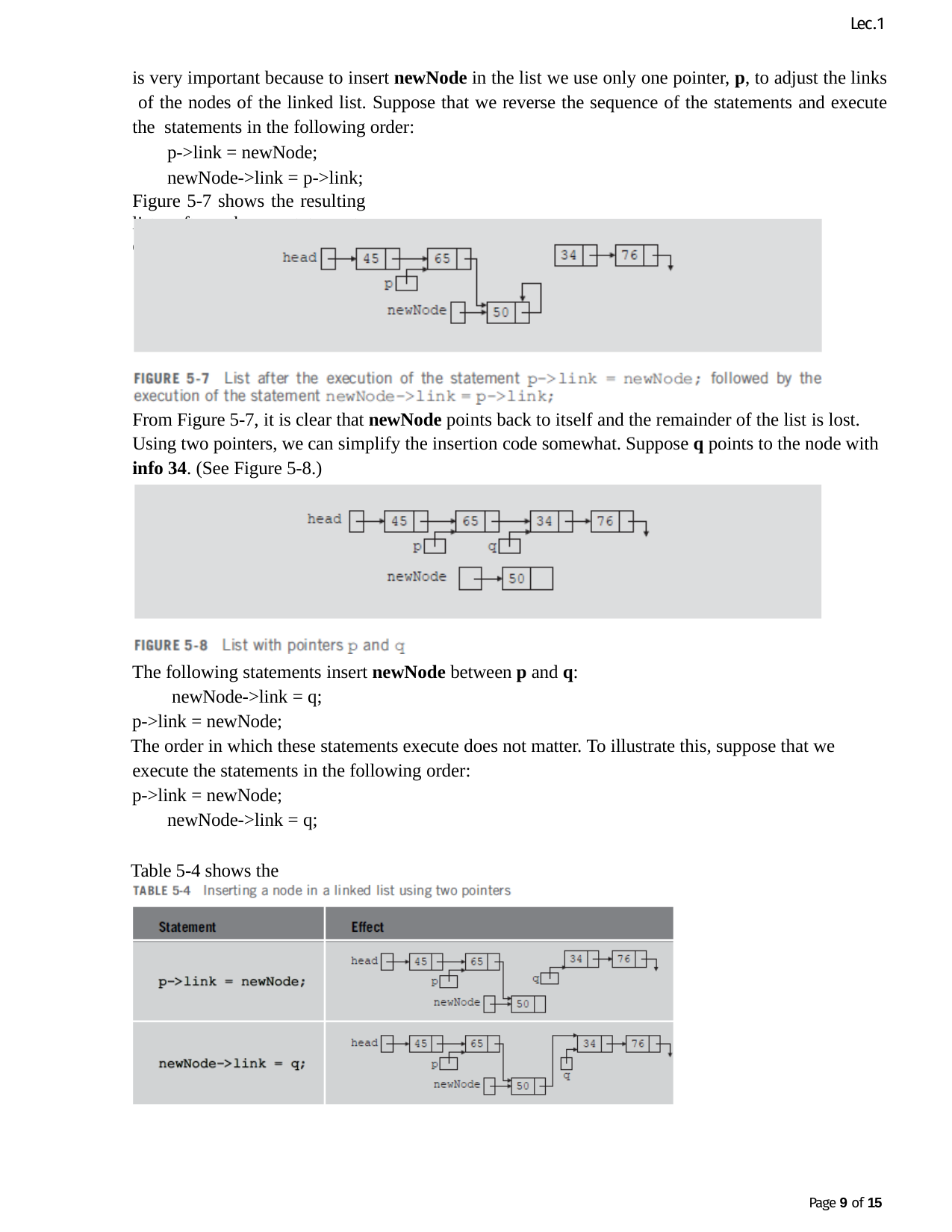

Lec.1

is very important because to insert newNode in the list we use only one pointer, p, to adjust the links  of the nodes of the linked list. Suppose that we reverse the sequence of the statements and execute the  statements in the following order:
p->link = newNode;  newNode->link = p->link;
Figure 5-7 shows the resulting list after these statements execute.

From Figure 5-7, it is clear that newNode points back to itself and the remainder of the list is lost.  Using two pointers, we can simplify the insertion code somewhat. Suppose q points to the node with  info 34. (See Figure 5-8.)

The following statements insert newNode between p and q:  newNode->link = q;
p->link = newNode;
The order in which these statements execute does not matter. To illustrate this, suppose that we  execute the statements in the following order:
p->link = newNode;  newNode->link = q;

Table 5-4 shows the effect of these statements.

Page 9 of 15